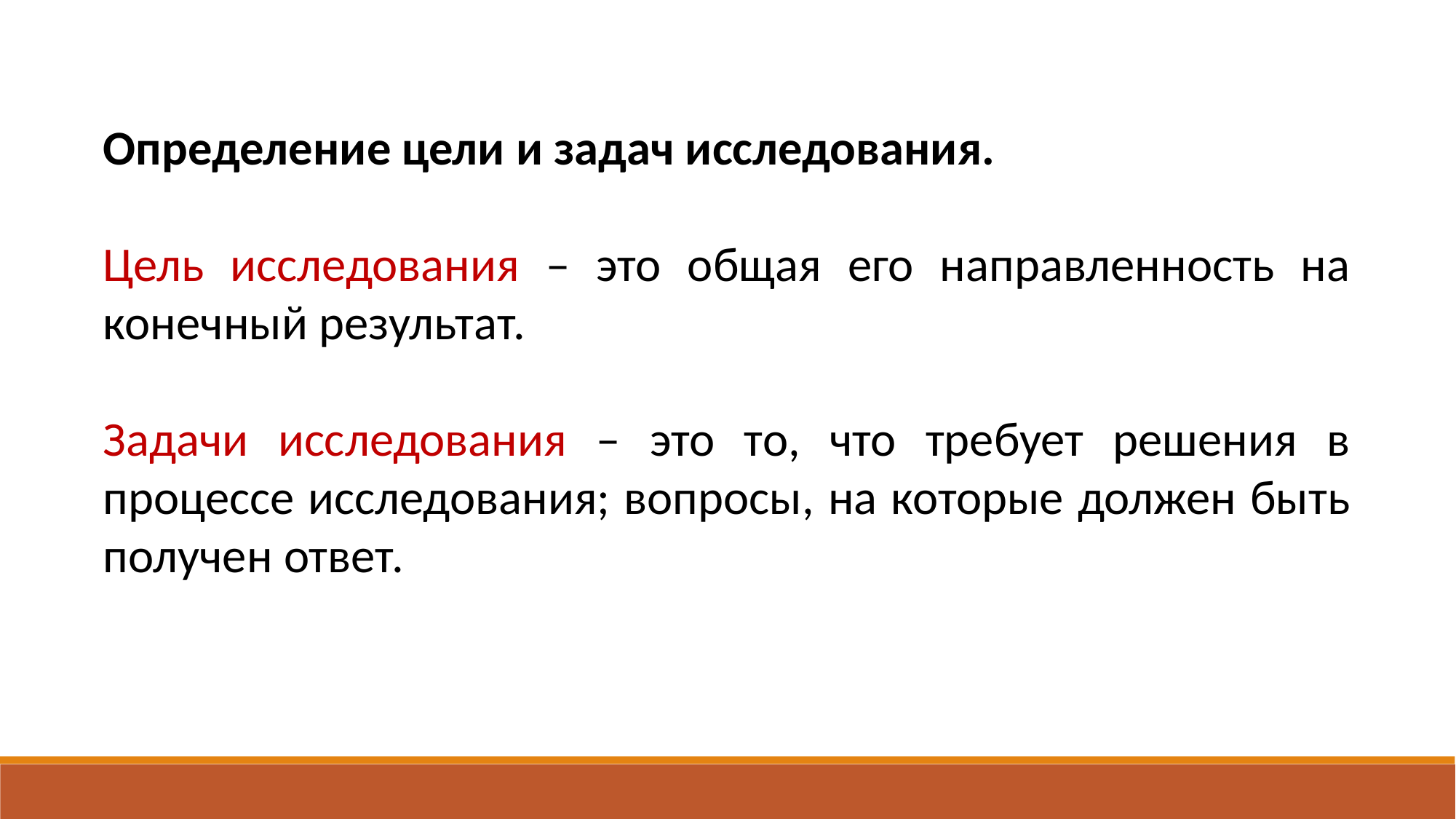

Определение цели и задач исследования.

Цель исследования – это общая его направленность на конечный результат.

Задачи исследования – это то, что требует решения в процессе исследования; вопросы, на которые должен быть получен ответ.